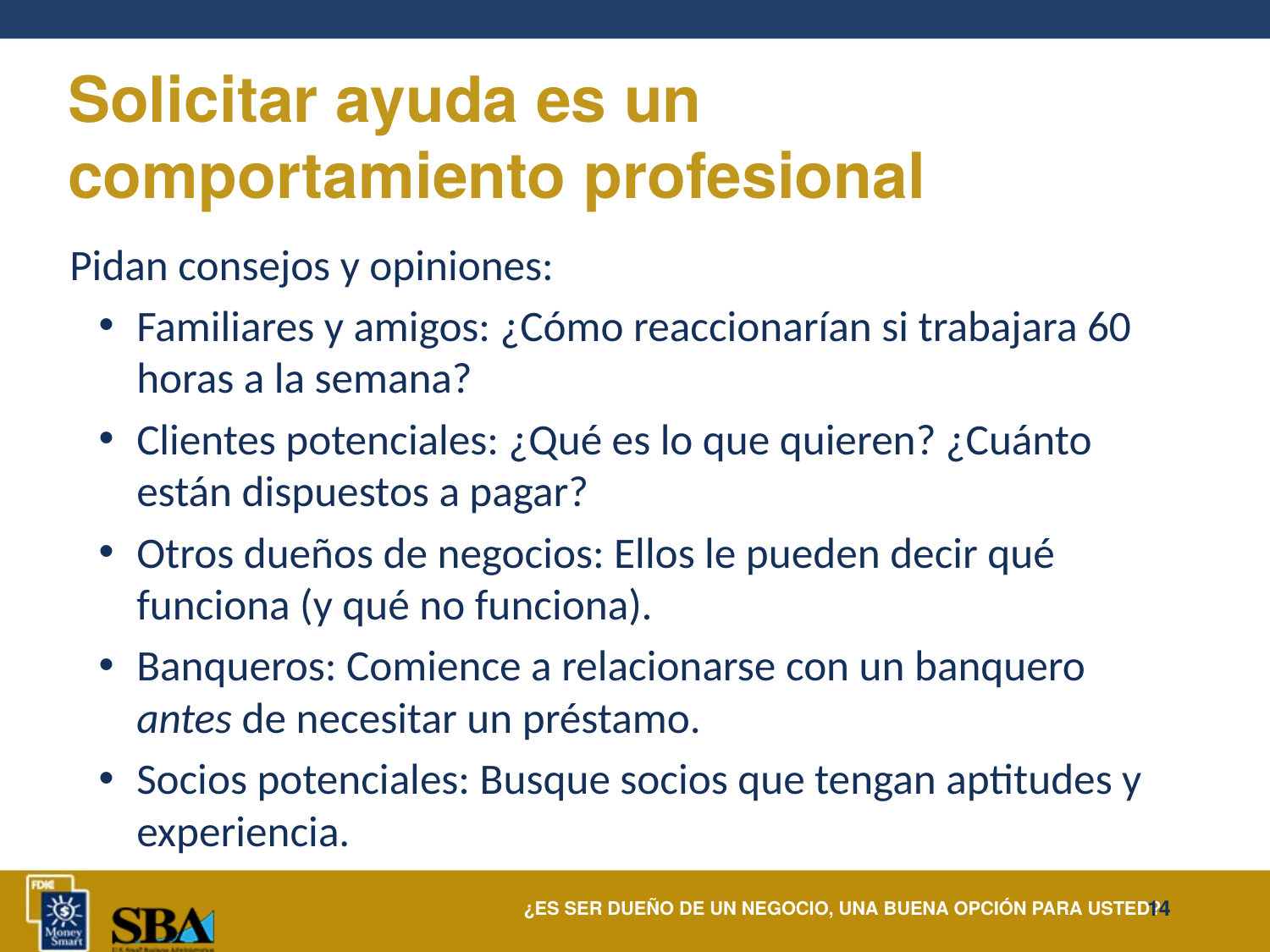

# Solicitar ayuda es un comportamiento profesional
Pidan consejos y opiniones:
Familiares y amigos: ¿Cómo reaccionarían si trabajara 60 horas a la semana?
Clientes potenciales: ¿Qué es lo que quieren? ¿Cuánto están dispuestos a pagar?
Otros dueños de negocios: Ellos le pueden decir qué funciona (y qué no funciona).
Banqueros: Comience a relacionarse con un banquero antes de necesitar un préstamo.
Socios potenciales: Busque socios que tengan aptitudes y experiencia.